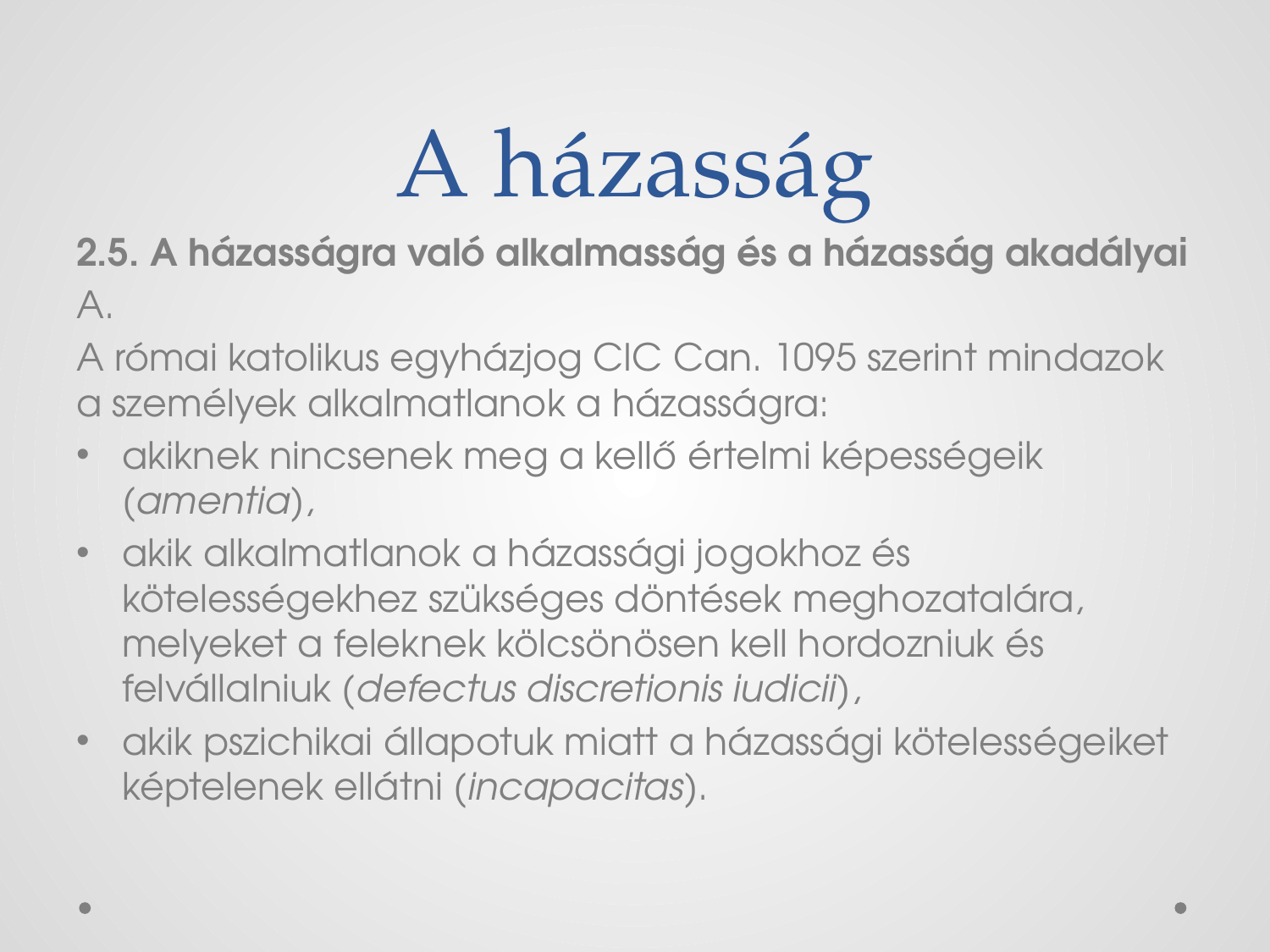

# A házasság
2.5. A házasságra való alkalmasság és a házasság akadályai
A.
A római katolikus egyházjog CIC Can. 1095 szerint mindazok a személyek alkalmatlanok a házasságra:
akiknek nincsenek meg a kellő értelmi képességeik (amentia),
akik alkalmatlanok a házassági jogokhoz és kötelességekhez szükséges döntések meghozatalára, melyeket a feleknek kölcsönösen kell hordozniuk és felvállalniuk (defectus discretionis iudicii),
akik pszichikai állapotuk miatt a házassági kötelességeiket képtelenek ellátni (incapacitas).